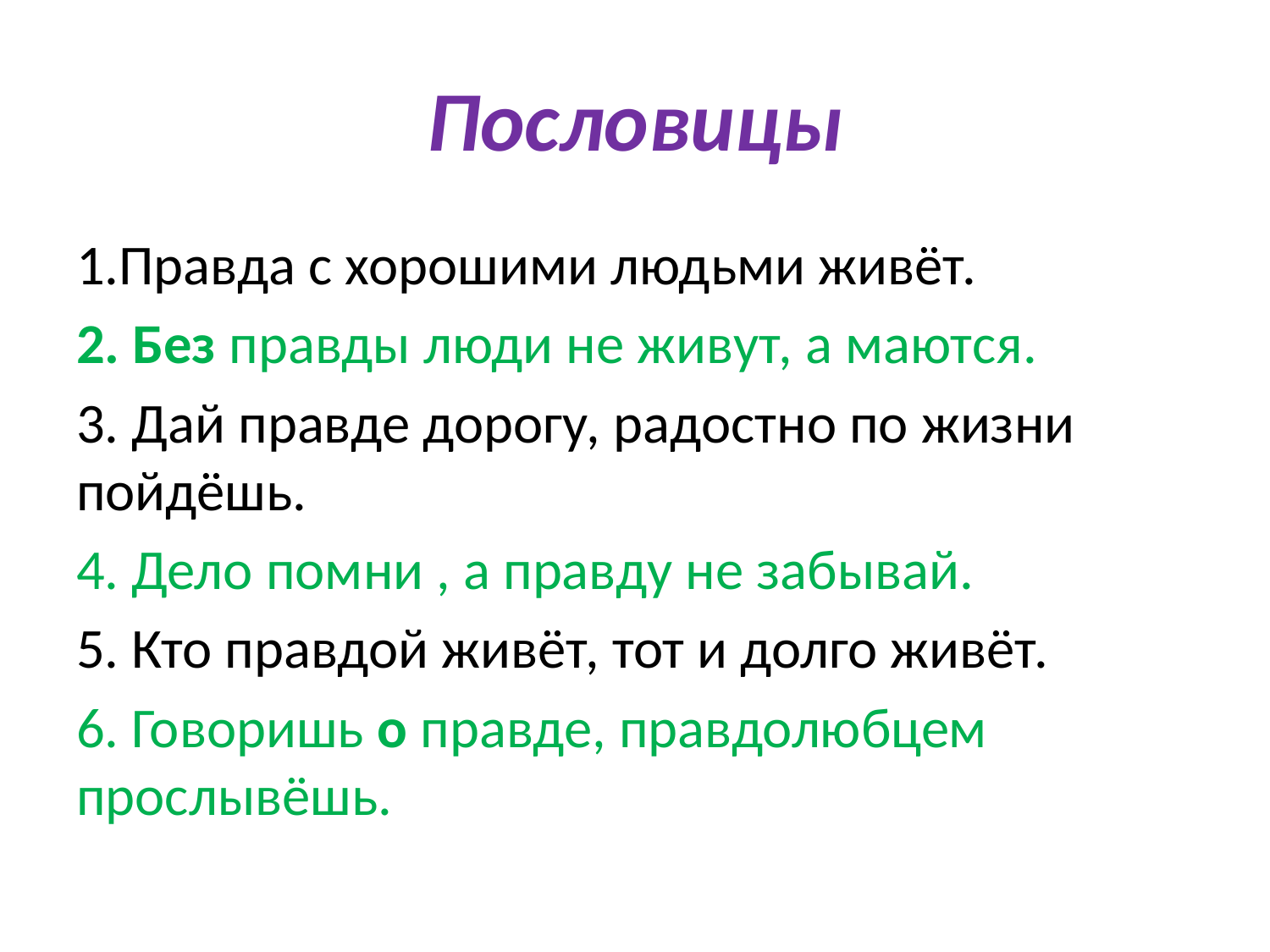

# Пословицы
1.Правда с хорошими людьми живёт.
2. Без правды люди не живут, а маются.
3. Дай правде дорогу, радостно по жизни пойдёшь.
4. Дело помни , а правду не забывай.
5. Кто правдой живёт, тот и долго живёт.
6. Говоришь о правде, правдолюбцем прослывёшь.